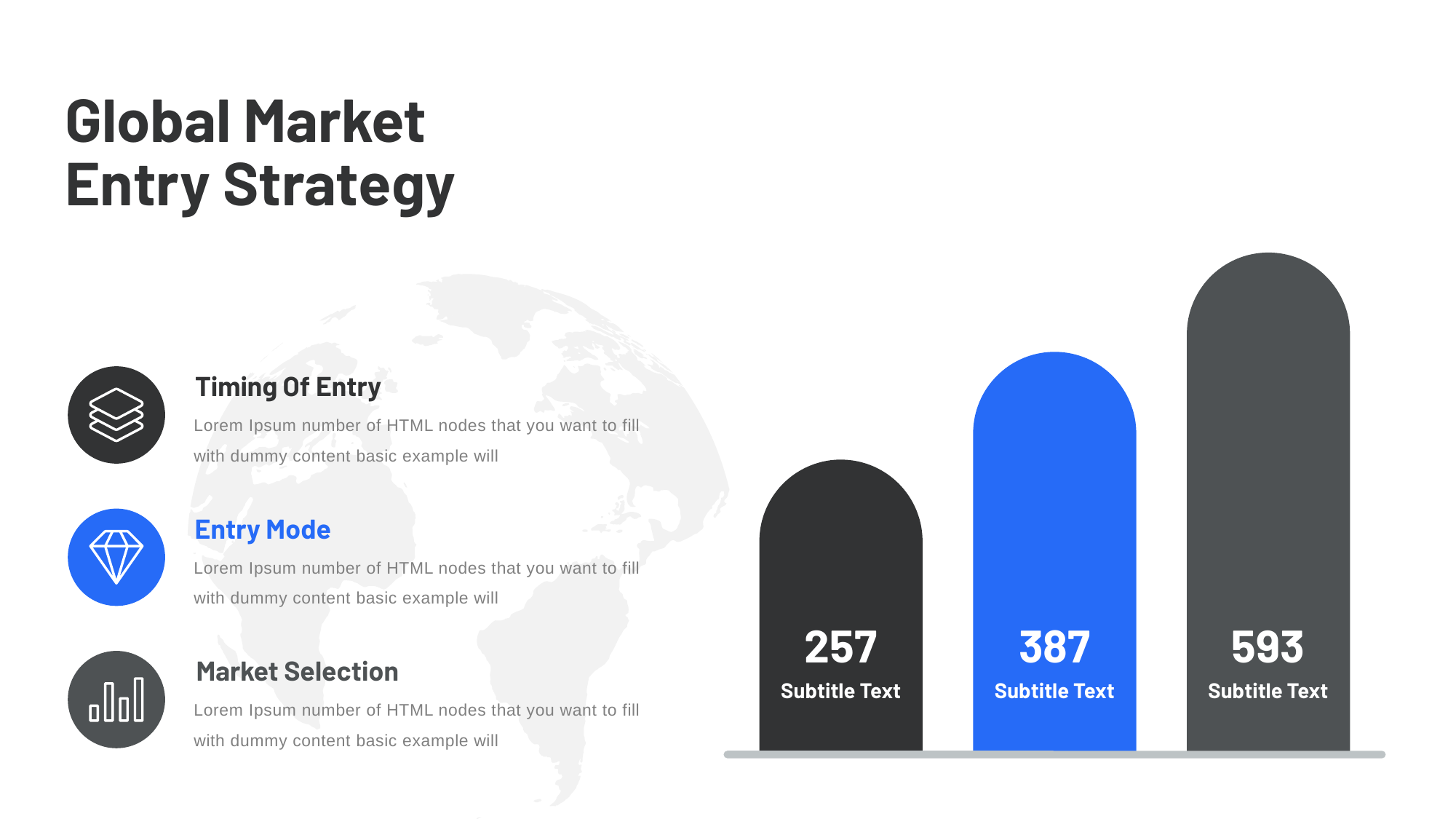

Global Market
Entry Strategy

Timing Of Entry

Lorem Ipsum number of HTML nodes that you want to fill with dummy content basic example will

Entry Mode

Lorem Ipsum number of HTML nodes that you want to fill with dummy content basic example will
257
387
593
Market Selection

Subtitle Text
Subtitle Text
Subtitle Text

Lorem Ipsum number of HTML nodes that you want to fill with dummy content basic example will